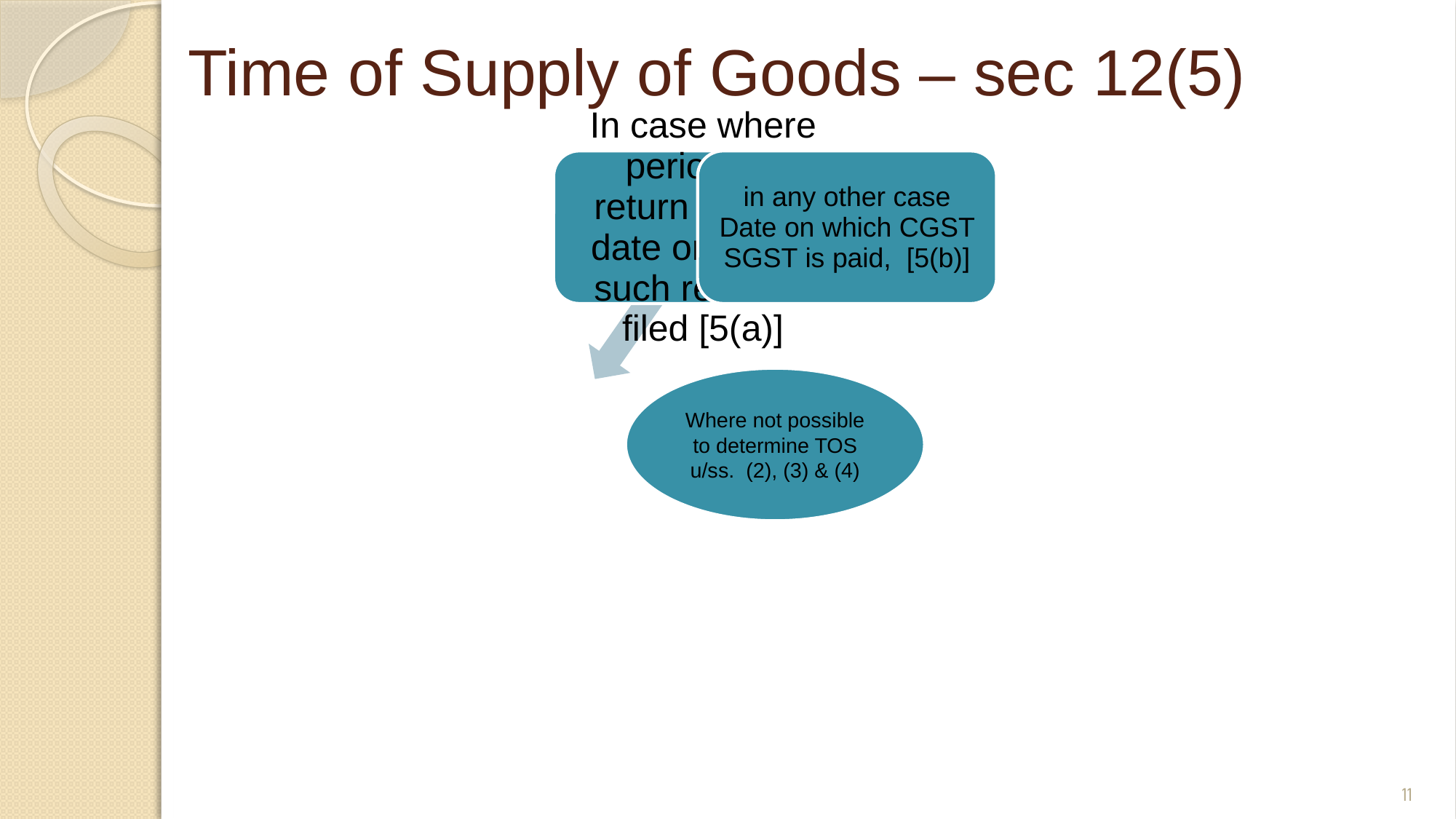

# Time of Supply of Goods – sec 12(5)
Where not possible to determine TOS u/ss.  (2), (3) & (4)
11